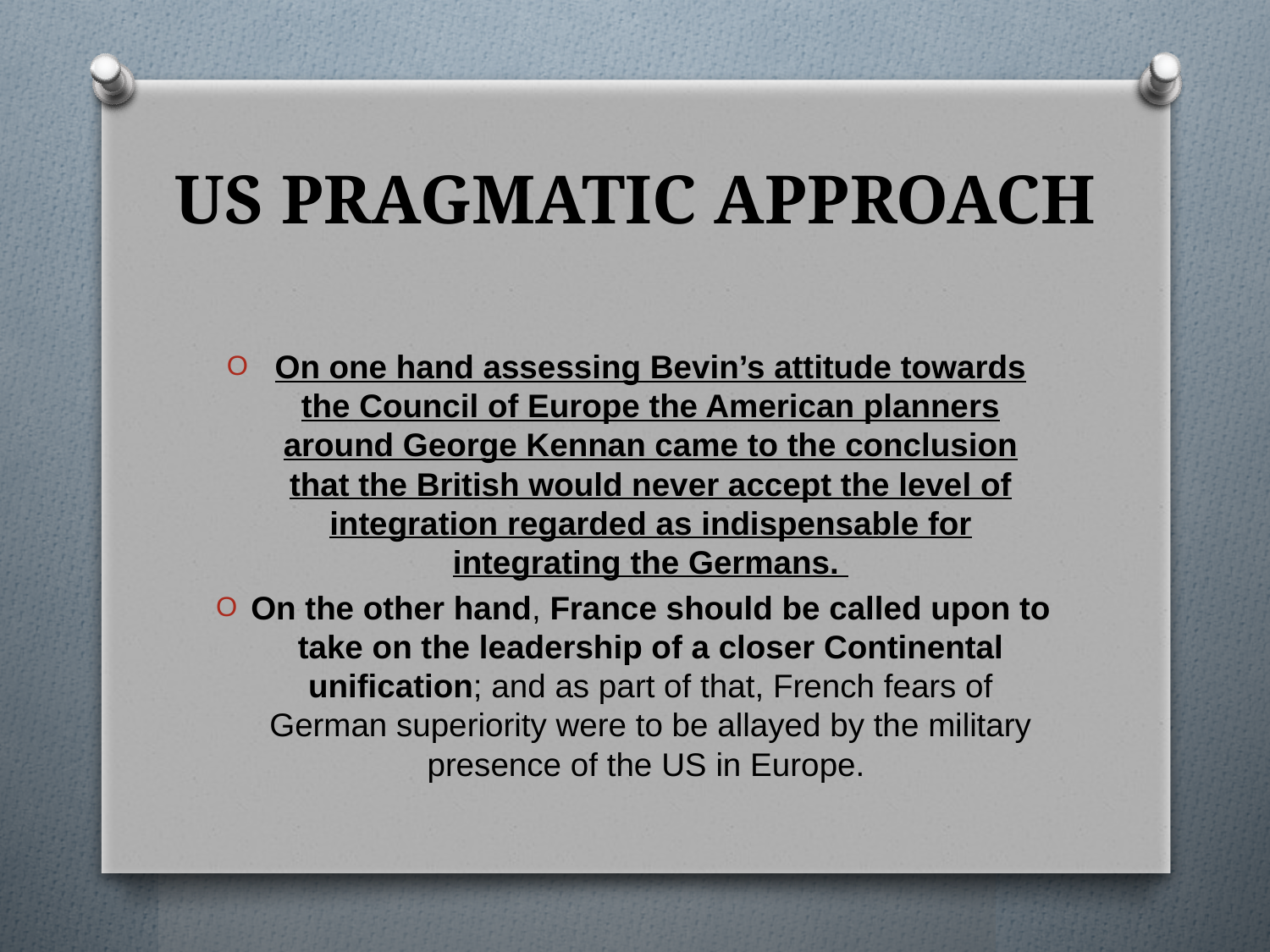

# US PRAGMATIC APPROACH

On one hand assessing Bevin’s attitude towards the Council of Europe the American planners around George Kennan came to the conclusion that the British would never accept the level of integration regarded as indispensable for integrating the Germans.
On the other hand, France should be called upon to take on the leadership of a closer Continental unification; and as part of that, French fears of German superiority were to be allayed by the military presence of the US in Europe.